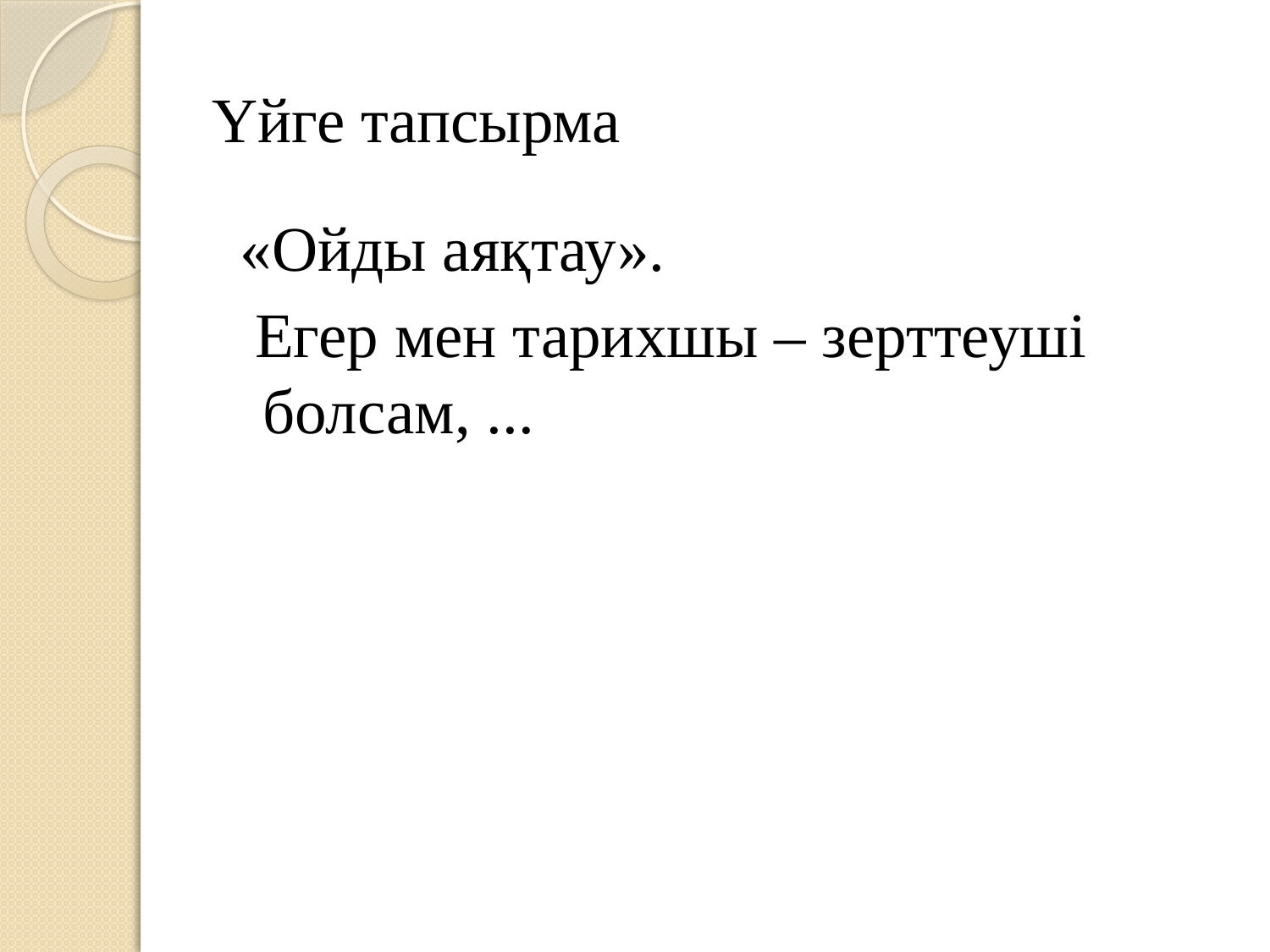

# Үйге тапсырма
 «Ойды аяқтау».
  Егер мен тарихшы – зерттеуші болсам, ...